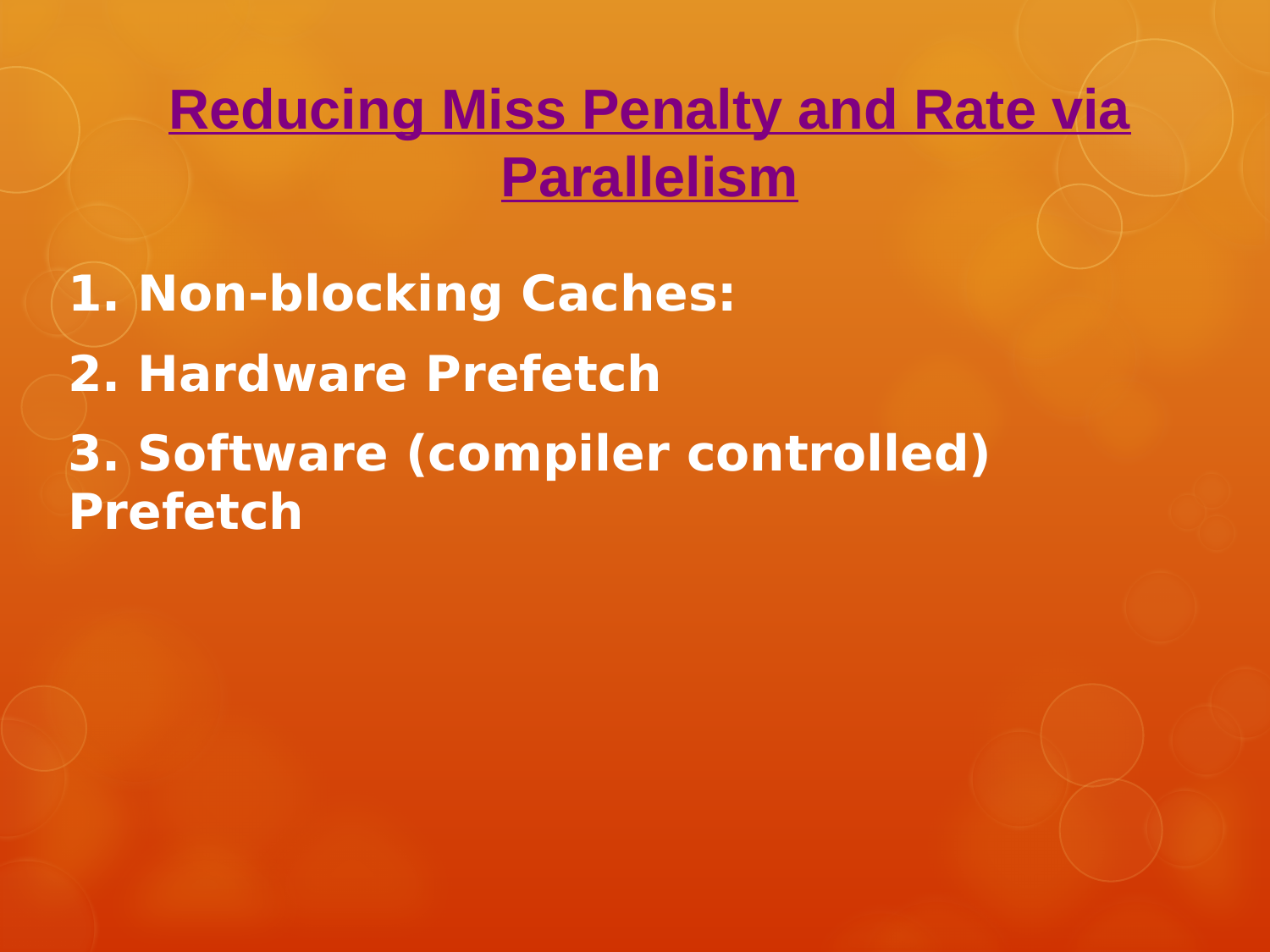

Reducing Miss Penalty and Rate via Parallelism

1. Non-blocking Caches:
2. Hardware Prefetch
3. Software (compiler controlled) 	Prefetch